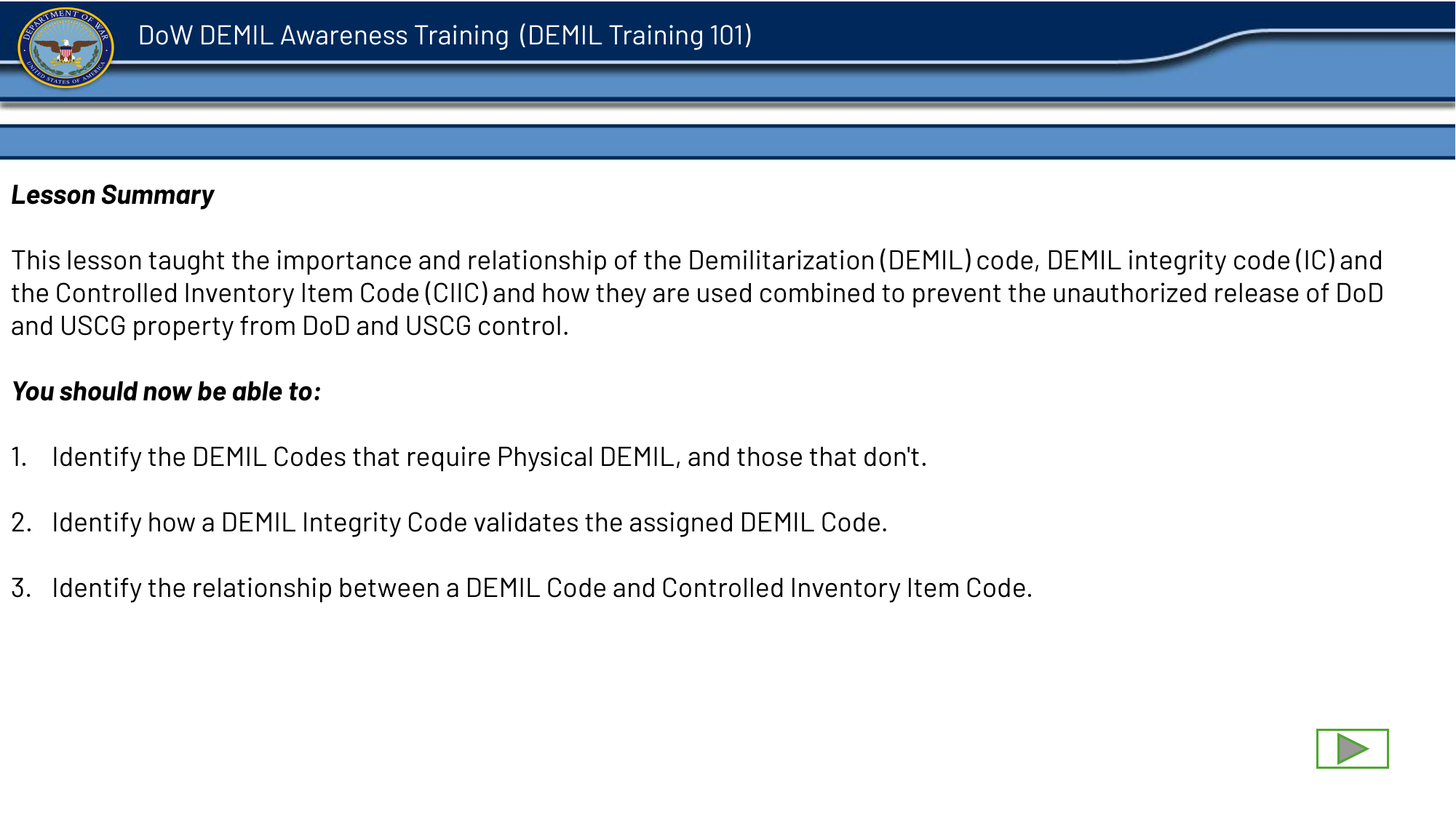

Lesson Summary

This lesson taught the importance and relationship of the Demilitarization (DEMIL) code, DEMIL integrity code (IC) and the Controlled Inventory Item Code (CIIC) and how they are used combined to prevent the unauthorized release of DoD and USCG property from DoD and USCG control.

You should now be able to:
Identify the DEMIL Codes that require Physical DEMIL, and those that don't.
Identify how a DEMIL Integrity Code validates the assigned DEMIL Code.
Identify the relationship between a DEMIL Code and Controlled Inventory Item Code.